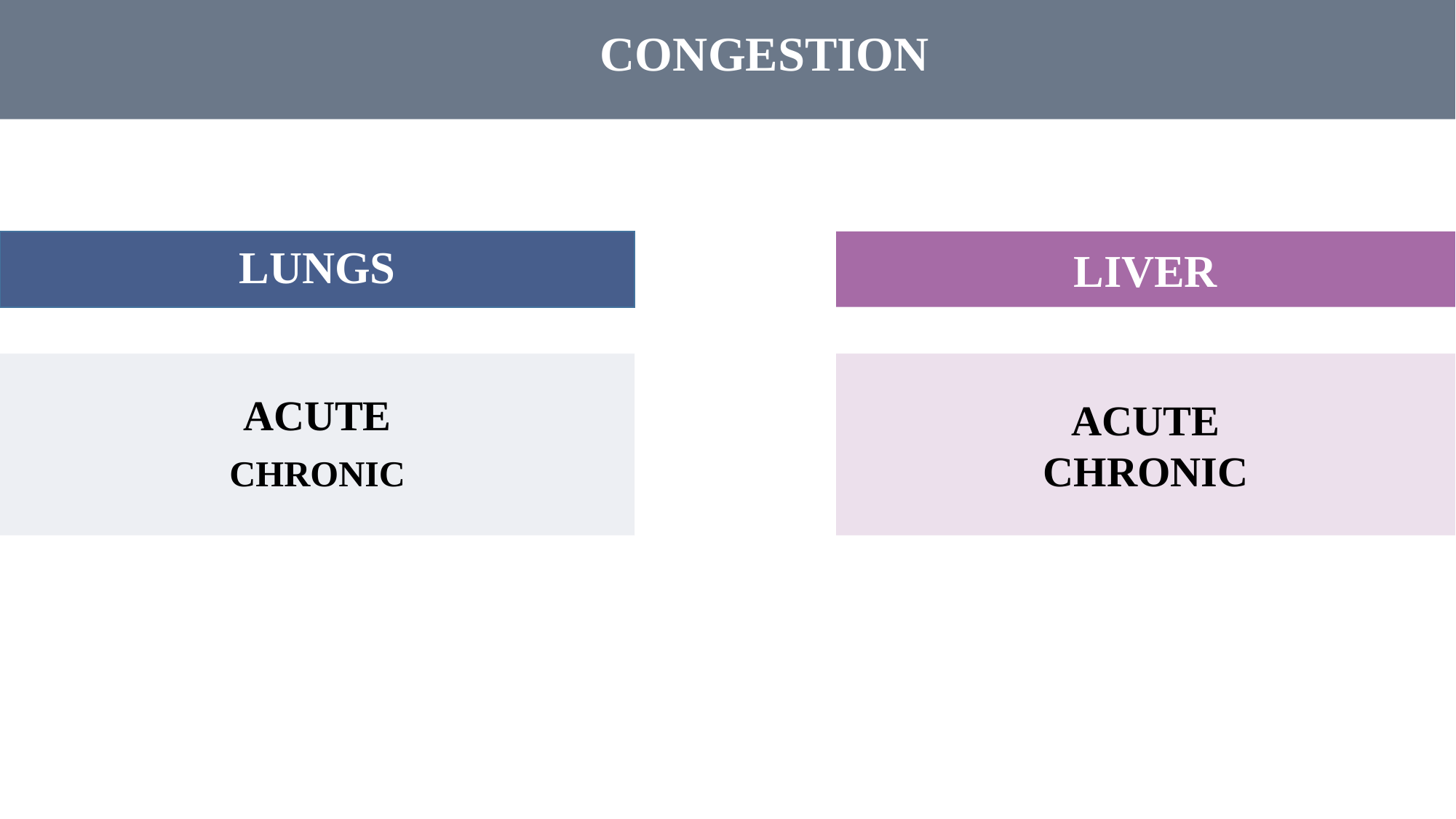

CONGESTION
LUNGS
LIVER
ACUTE
CHRONIC
ACUTE
CHRONIC